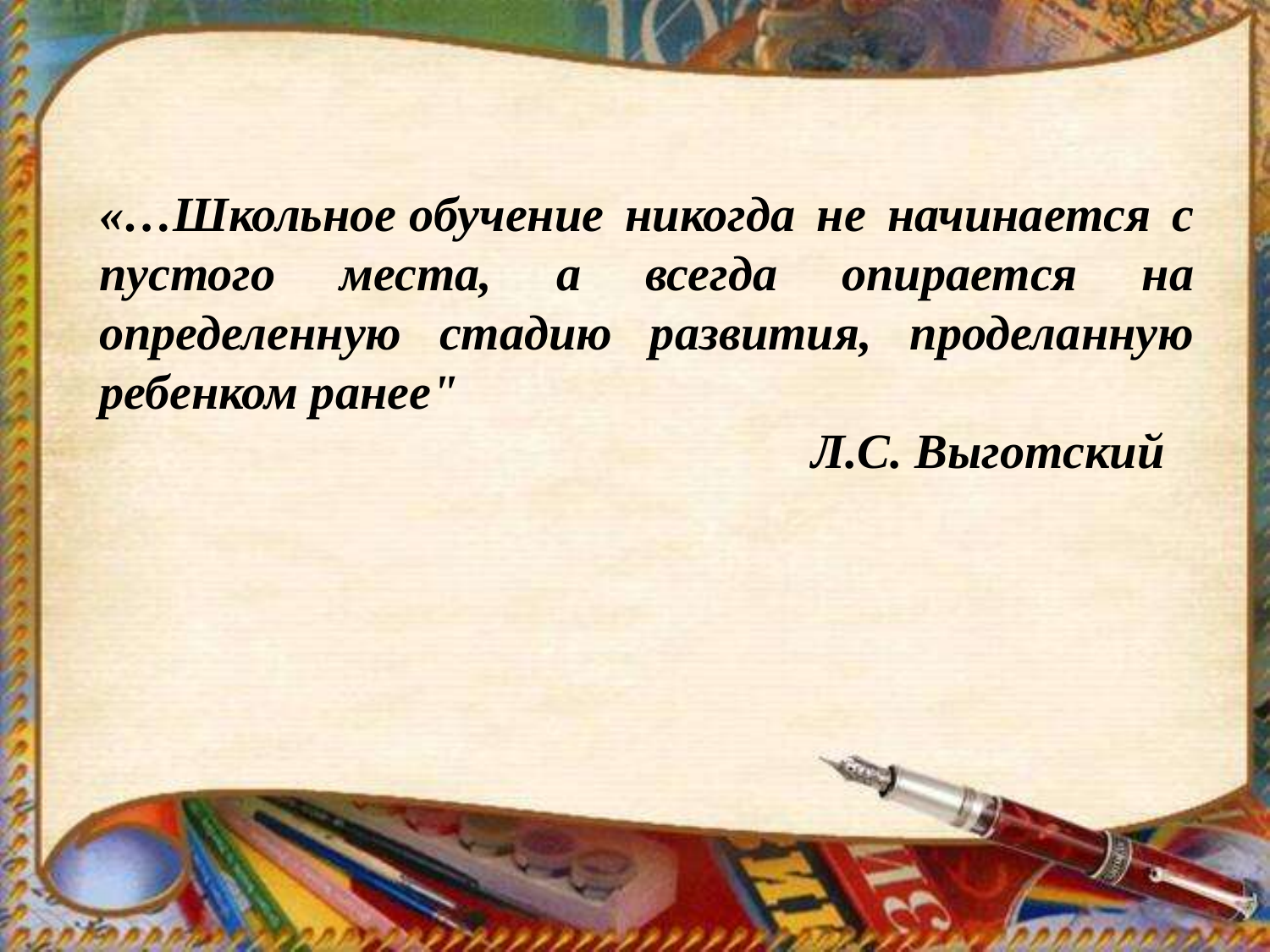

«…Школьное обучение никогда не начинается с пустого места, а всегда опирается на определенную стадию развития, проделанную ребенком ранее"
                                                          Л.С. Выготский